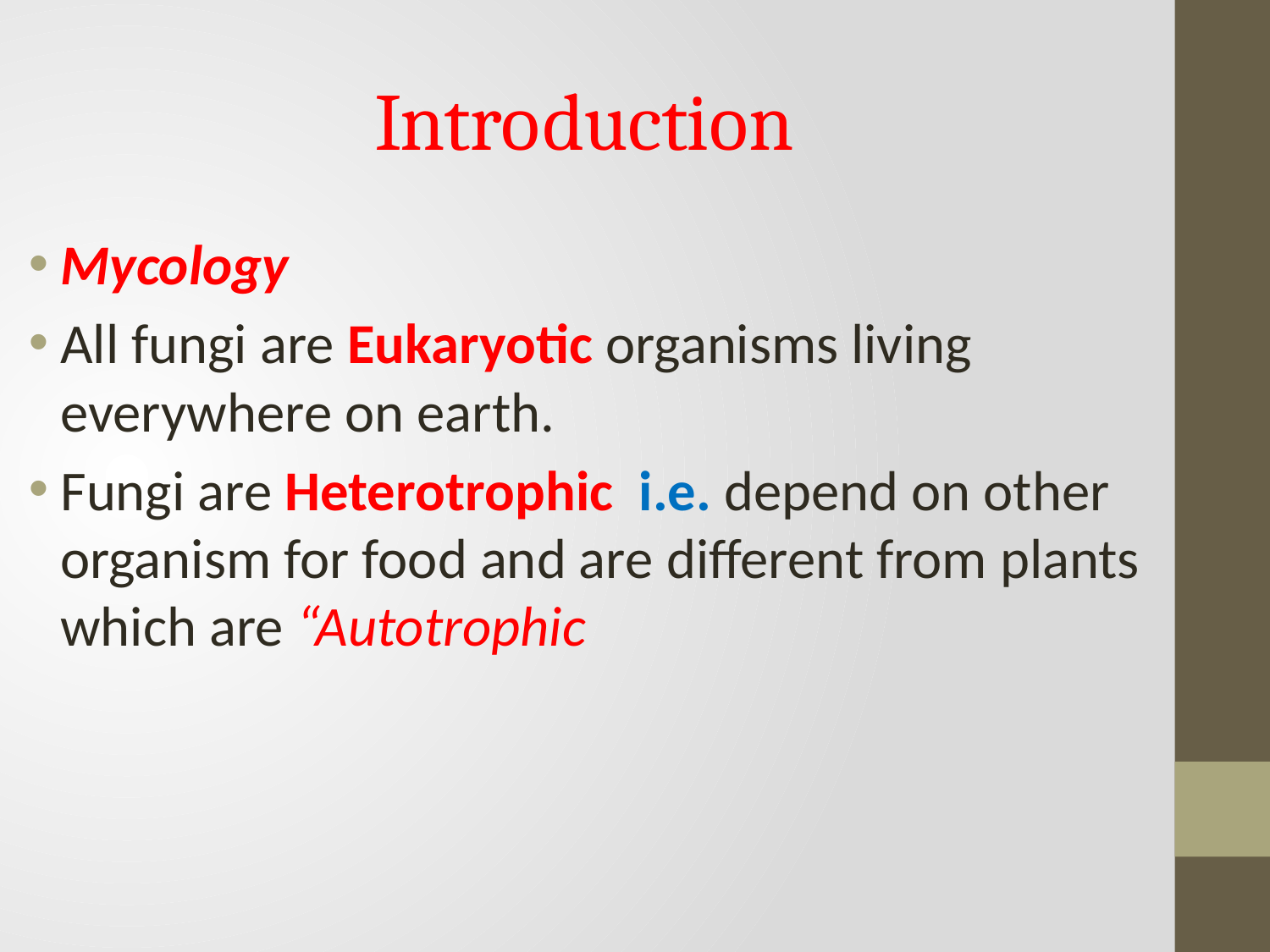

# Introduction
Mycology
All fungi are Eukaryotic organisms living everywhere on earth.
Fungi are Heterotrophic  i.e. depend on other organism for food and are different from plants which are “Autotrophic